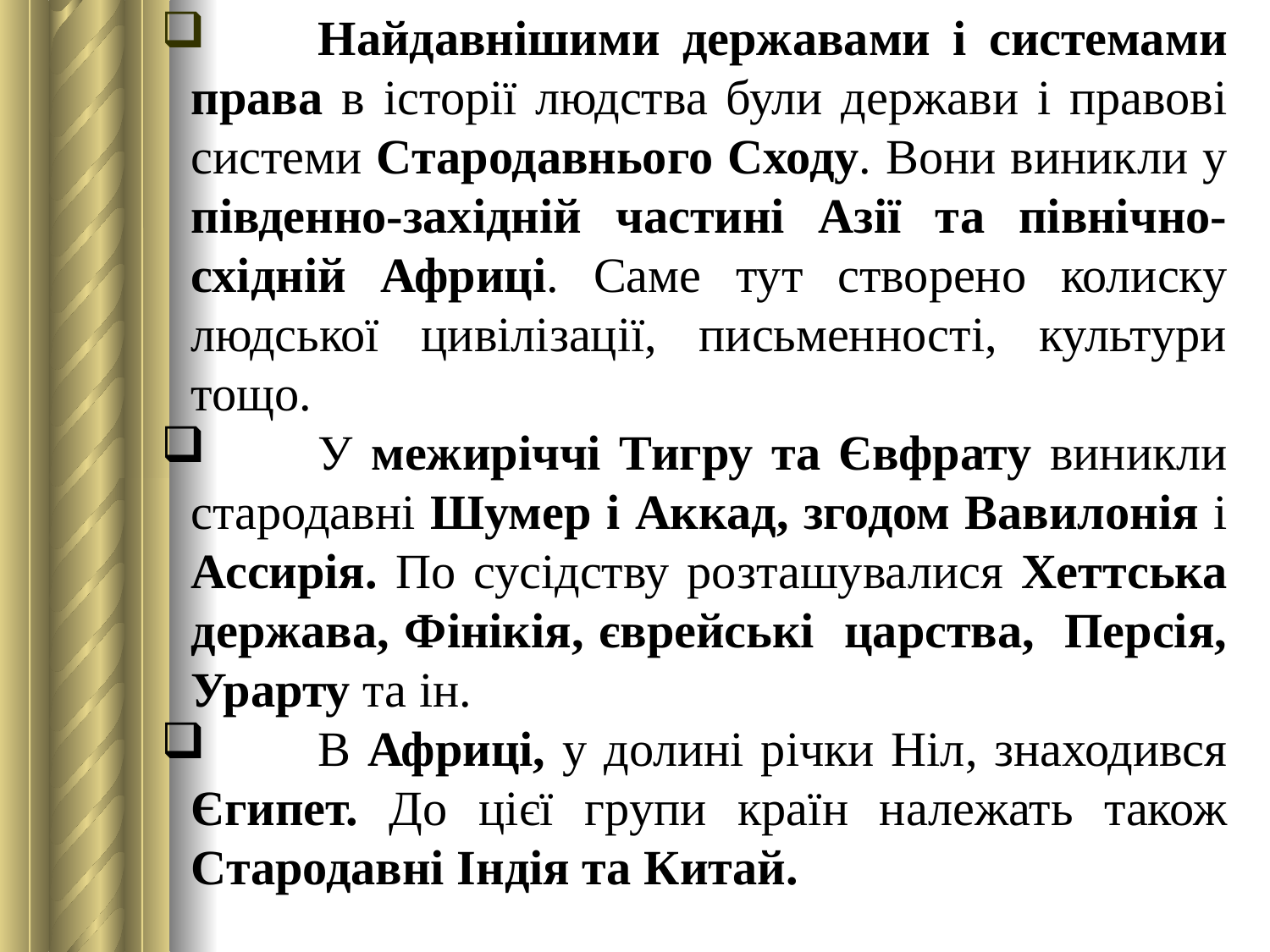

Найдавнішими державами і системами права в історії людства були держави і правові системи Стародавнього Сходу. Вони виникли у південно-західній частині Азії та північно-східній Африці. Саме тут створено колиску людської цивілізації, письменності, культури тощо.
	У межиріччі Тигру та Євфрату виникли стародавні Шумер і Аккад, згодом Вавилонія і Ассирія. По сусідству розташувалися Хеттська держава, Фінікія, єврейські  царства,  Персія, Урарту та ін.
	В Африці, у долині річки Ніл, знаходився Єгипет. До цієї групи країн належать також Стародавні Індія та Китай.